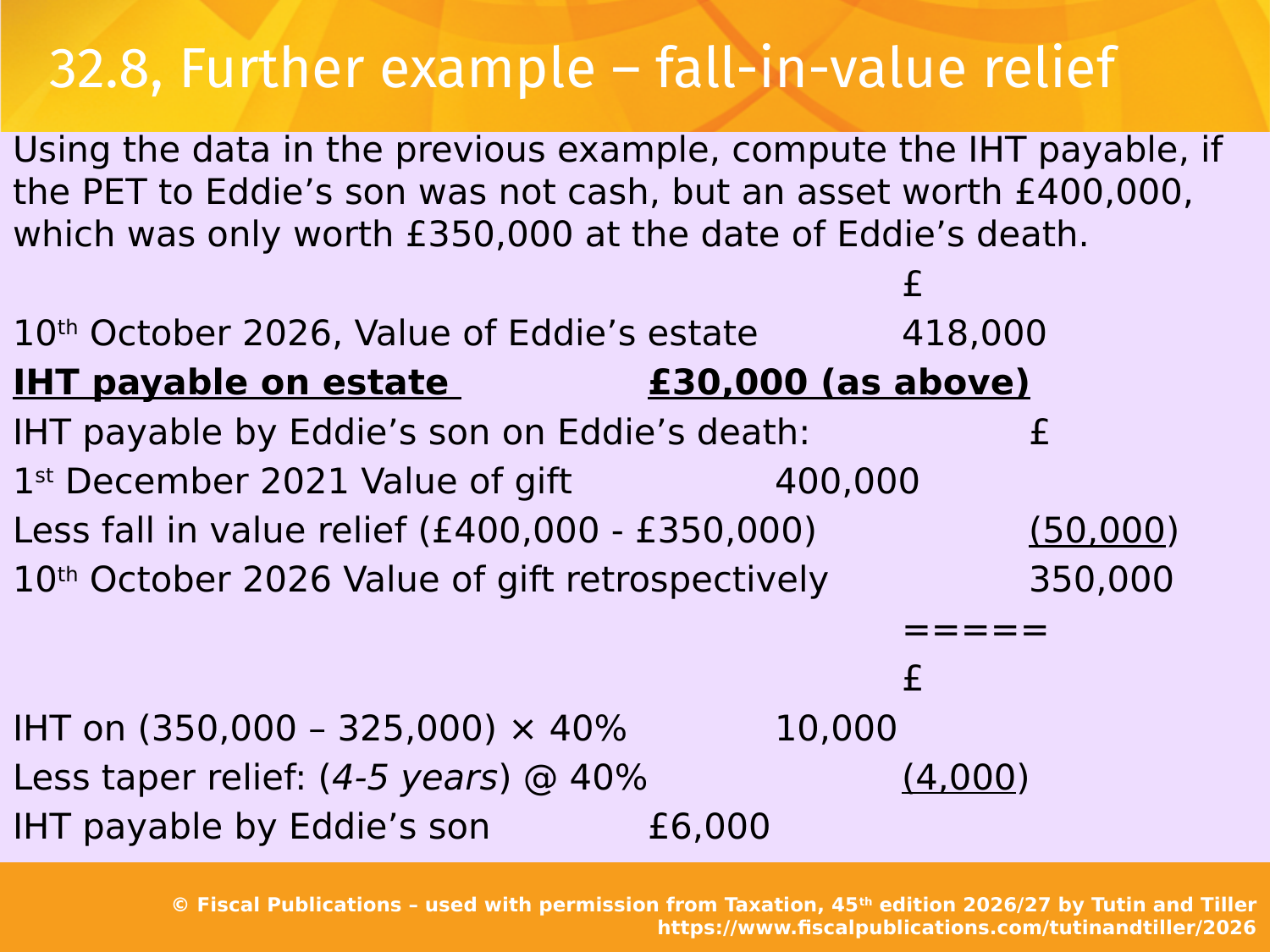

# 32.8, Further example – fall-in-value relief
Using the data in the previous example, compute the IHT payable, if the PET to Eddie’s son was not cash, but an asset worth £400,000, which was only worth £350,000 at the date of Eddie’s death.
							£
10th October 2026, Value of Eddie’s estate		418,000
IHT payable on estate 		£30,000 (as above)
IHT payable by Eddie’s son on Eddie’s death:		£
1st December 2021 Value of gift 		400,000
Less fall in value relief (£400,000 - £350,000)		(50,000)
10th October 2026 Value of gift retrospectively		350,000
							=====
							£
IHT on (350,000 – 325,000) × 40% 		10,000
Less taper relief: (4-5 years) @ 40%		(4,000)
IHT payable by Eddie’s son		£6,000